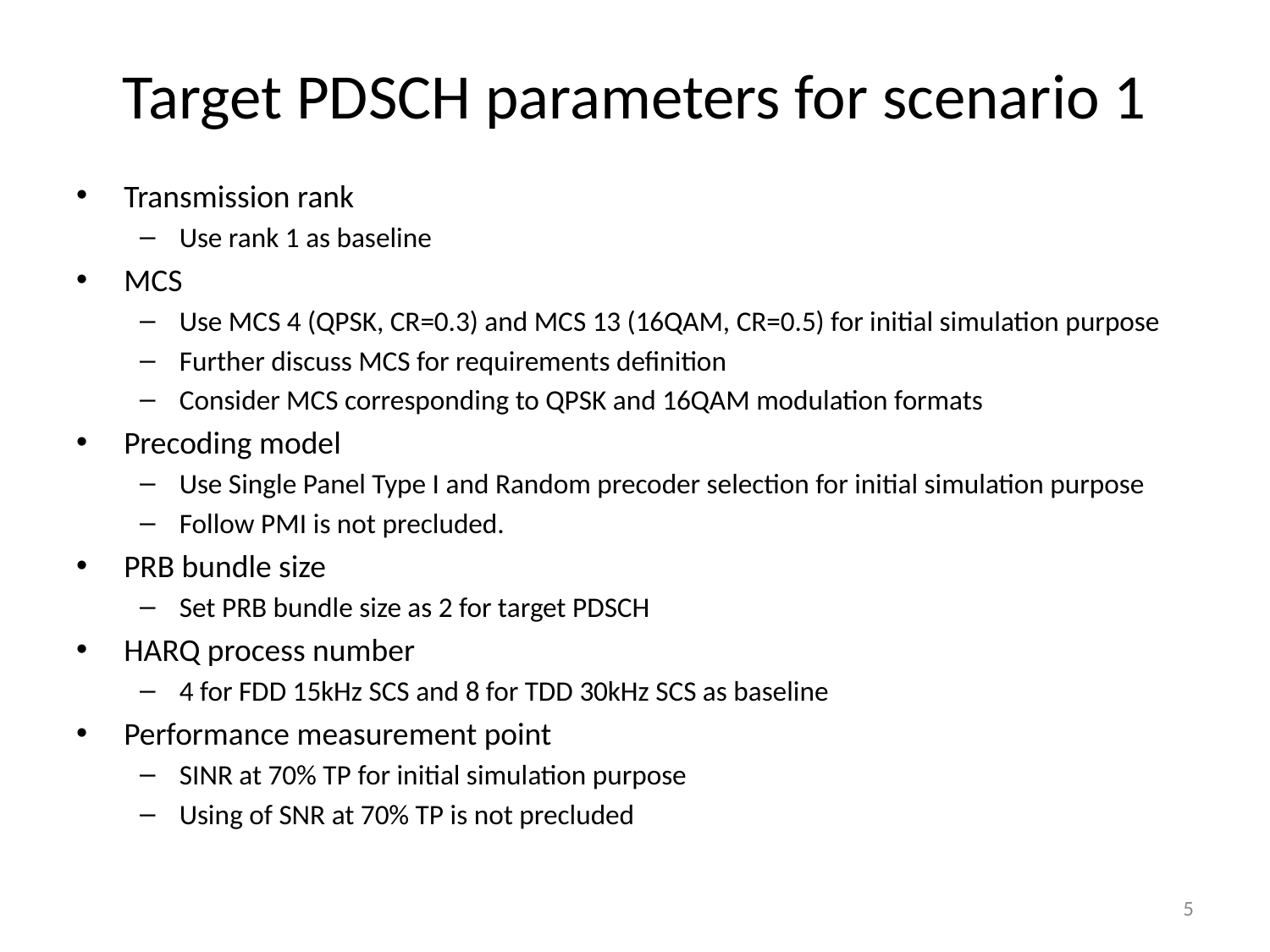

# Target PDSCH parameters for scenario 1
Transmission rank
Use rank 1 as baseline
MCS
Use MCS 4 (QPSK, CR=0.3) and MCS 13 (16QAM, CR=0.5) for initial simulation purpose
Further discuss MCS for requirements definition
Consider MCS corresponding to QPSK and 16QAM modulation formats
Precoding model
Use Single Panel Type I and Random precoder selection for initial simulation purpose
Follow PMI is not precluded.
PRB bundle size
Set PRB bundle size as 2 for target PDSCH
HARQ process number
4 for FDD 15kHz SCS and 8 for TDD 30kHz SCS as baseline
Performance measurement point
SINR at 70% TP for initial simulation purpose
Using of SNR at 70% TP is not precluded
5